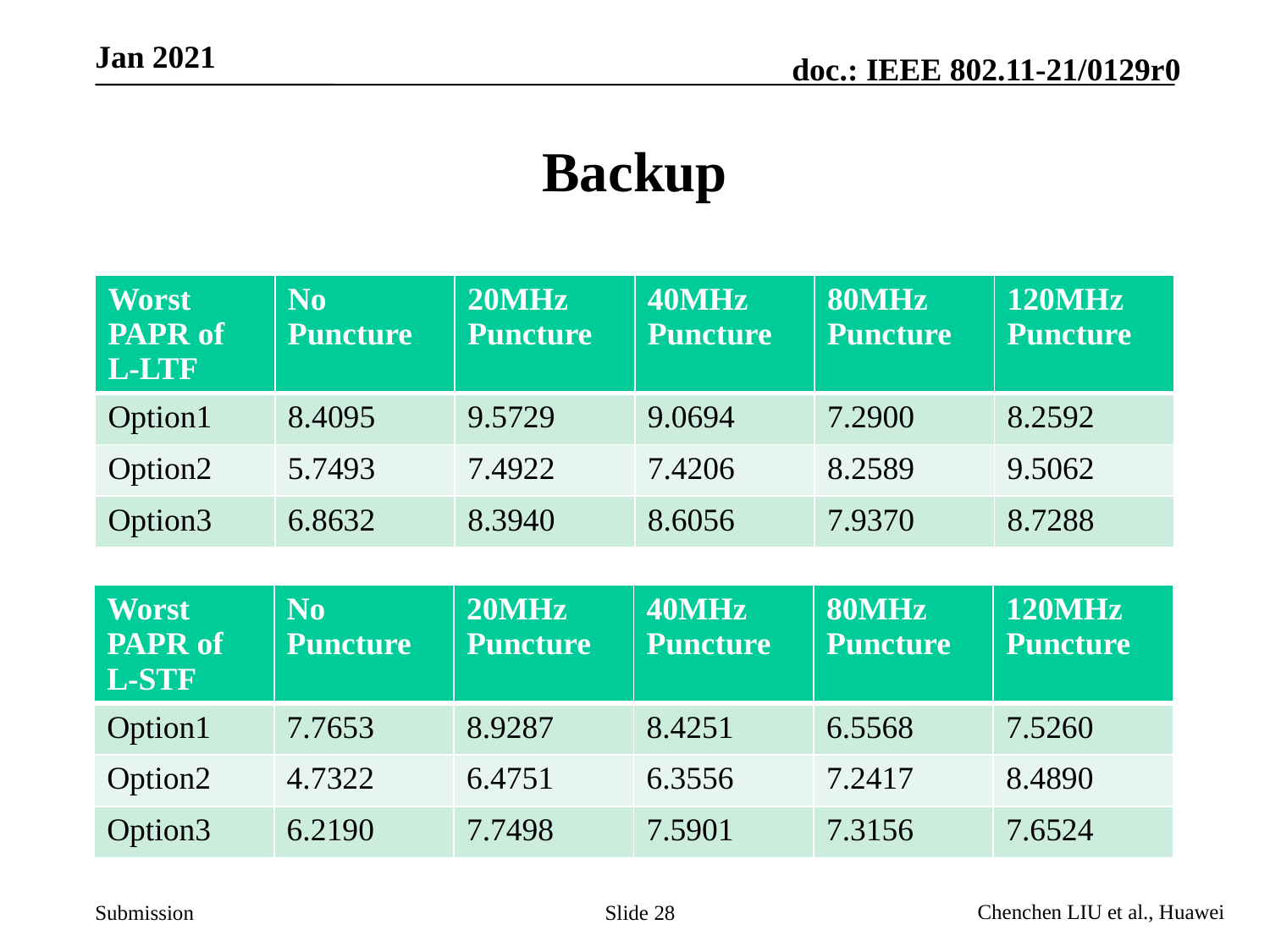

# Backup
| Worst PAPR of L-LTF | No Puncture | 20MHz Puncture | 40MHz Puncture | 80MHz Puncture | 120MHz Puncture |
| --- | --- | --- | --- | --- | --- |
| Option1 | 8.4095 | 9.5729 | 9.0694 | 7.2900 | 8.2592 |
| Option2 | 5.7493 | 7.4922 | 7.4206 | 8.2589 | 9.5062 |
| Option3 | 6.8632 | 8.3940 | 8.6056 | 7.9370 | 8.7288 |
| Worst PAPR of L-STF | No Puncture | 20MHz Puncture | 40MHz Puncture | 80MHz Puncture | 120MHz Puncture |
| --- | --- | --- | --- | --- | --- |
| Option1 | 7.7653 | 8.9287 | 8.4251 | 6.5568 | 7.5260 |
| Option2 | 4.7322 | 6.4751 | 6.3556 | 7.2417 | 8.4890 |
| Option3 | 6.2190 | 7.7498 | 7.5901 | 7.3156 | 7.6524 |
Slide 28